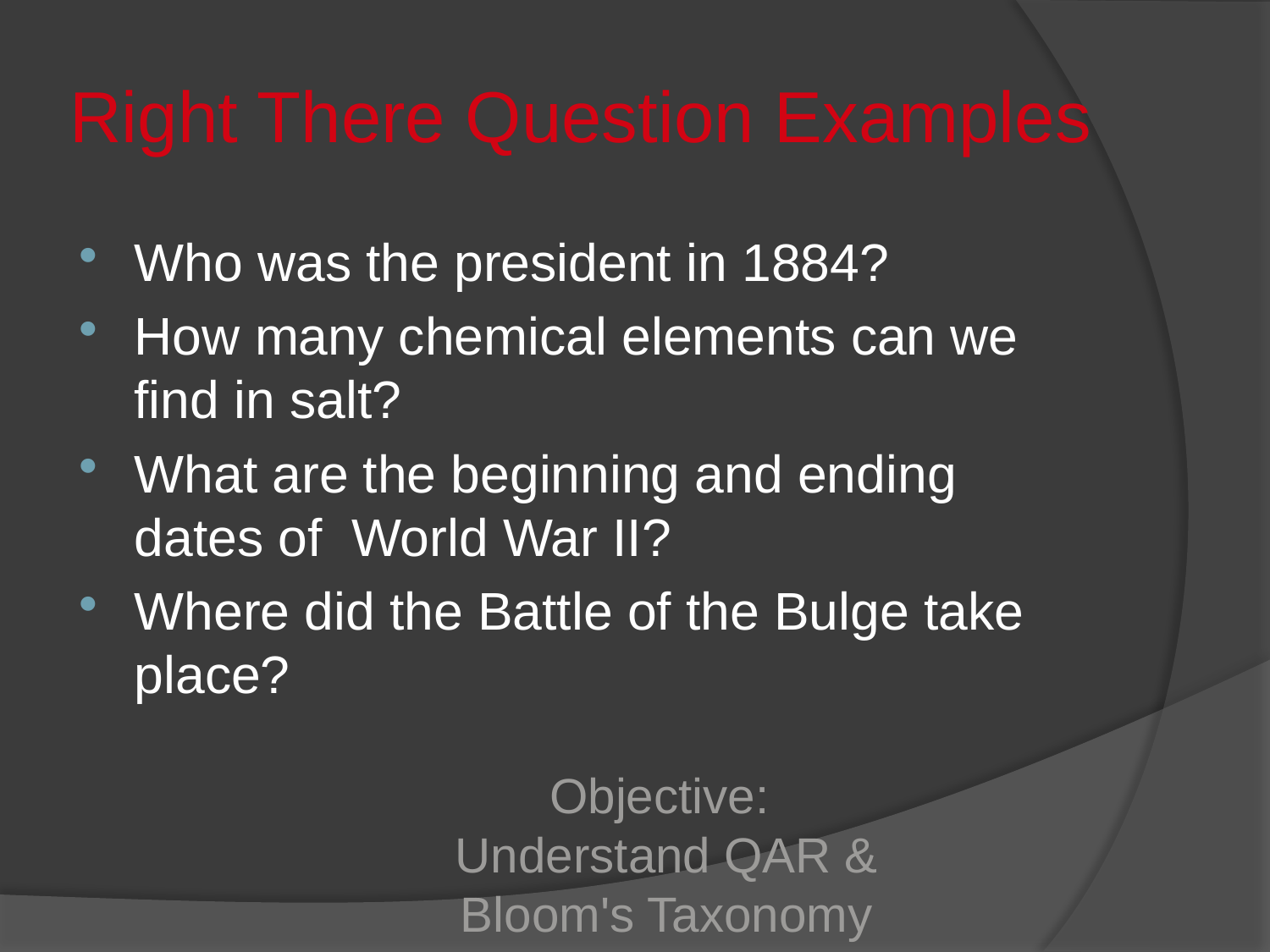

# Right There Question Examples
Who was the president in 1884?
How many chemical elements can we find in salt?
What are the beginning and ending dates of  World War II?
Where did the Battle of the Bulge take place?
Objective:  Understand QAR & Bloom's Taxonomy